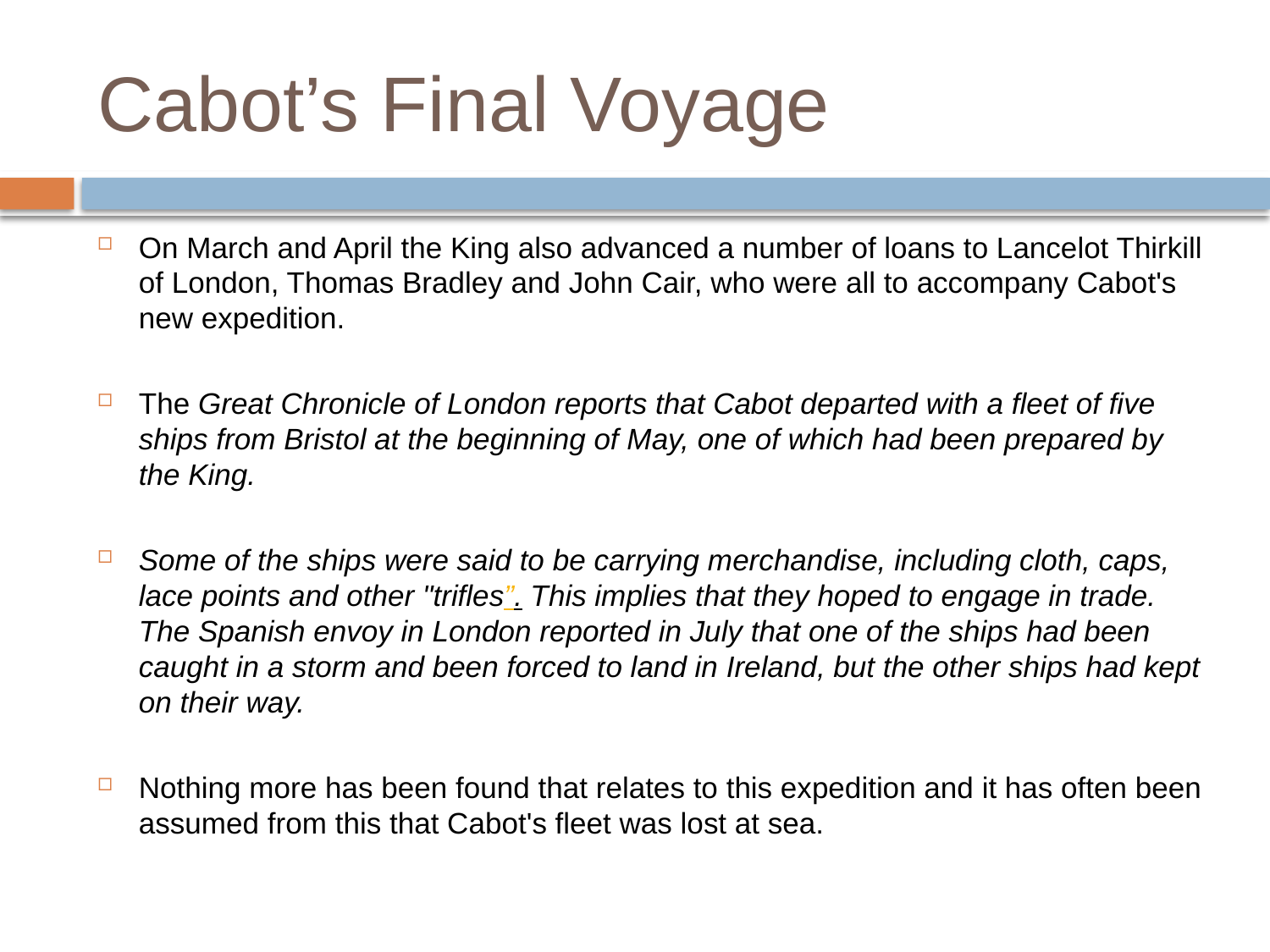

# Cabot’s Final Voyage
On March and April the King also advanced a number of loans to Lancelot Thirkill of London, Thomas Bradley and John Cair, who were all to accompany Cabot's new expedition.

The Great Chronicle of London reports that Cabot departed with a fleet of five ships from Bristol at the beginning of May, one of which had been prepared by the King.

Some of the ships were said to be carrying merchandise, including cloth, caps, lace points and other "trifles”. This implies that they hoped to engage in trade. The Spanish envoy in London reported in July that one of the ships had been caught in a storm and been forced to land in Ireland, but the other ships had kept on their way.

Nothing more has been found that relates to this expedition and it has often been assumed from this that Cabot's fleet was lost at sea.